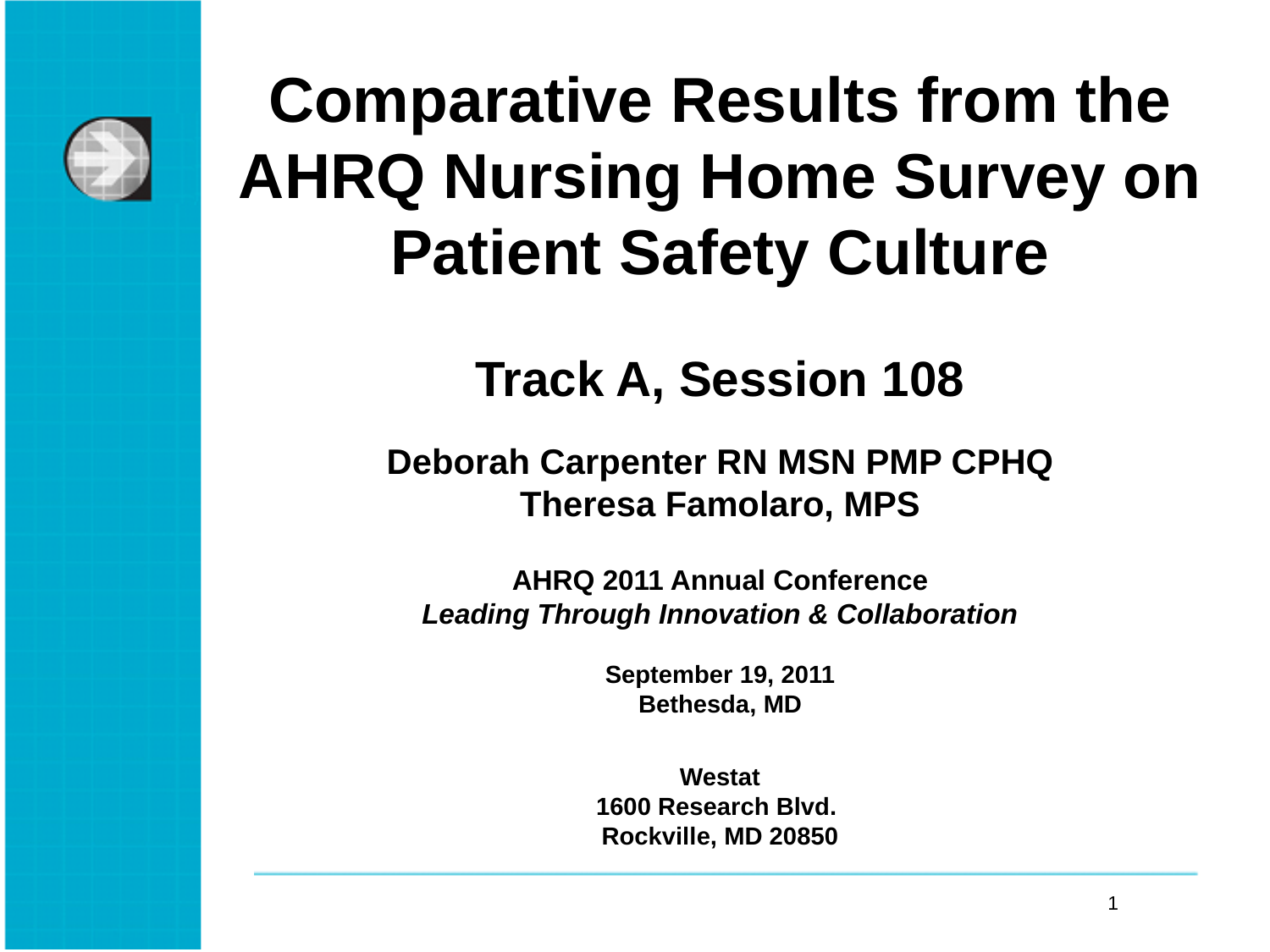

Comparative Results from the AHRQ Nursing Home Survey on Patient Safety Culture

Track A, Session 108

Deborah Carpenter RN MSN PMP CPHQ
Theresa Famolaro, MPS

AHRQ 2011 Annual Conference
Leading Through Innovation & Collaboration

September 19, 2011
Bethesda, MD

Westat
1600 Research Blvd.
Rockville, MD 20850